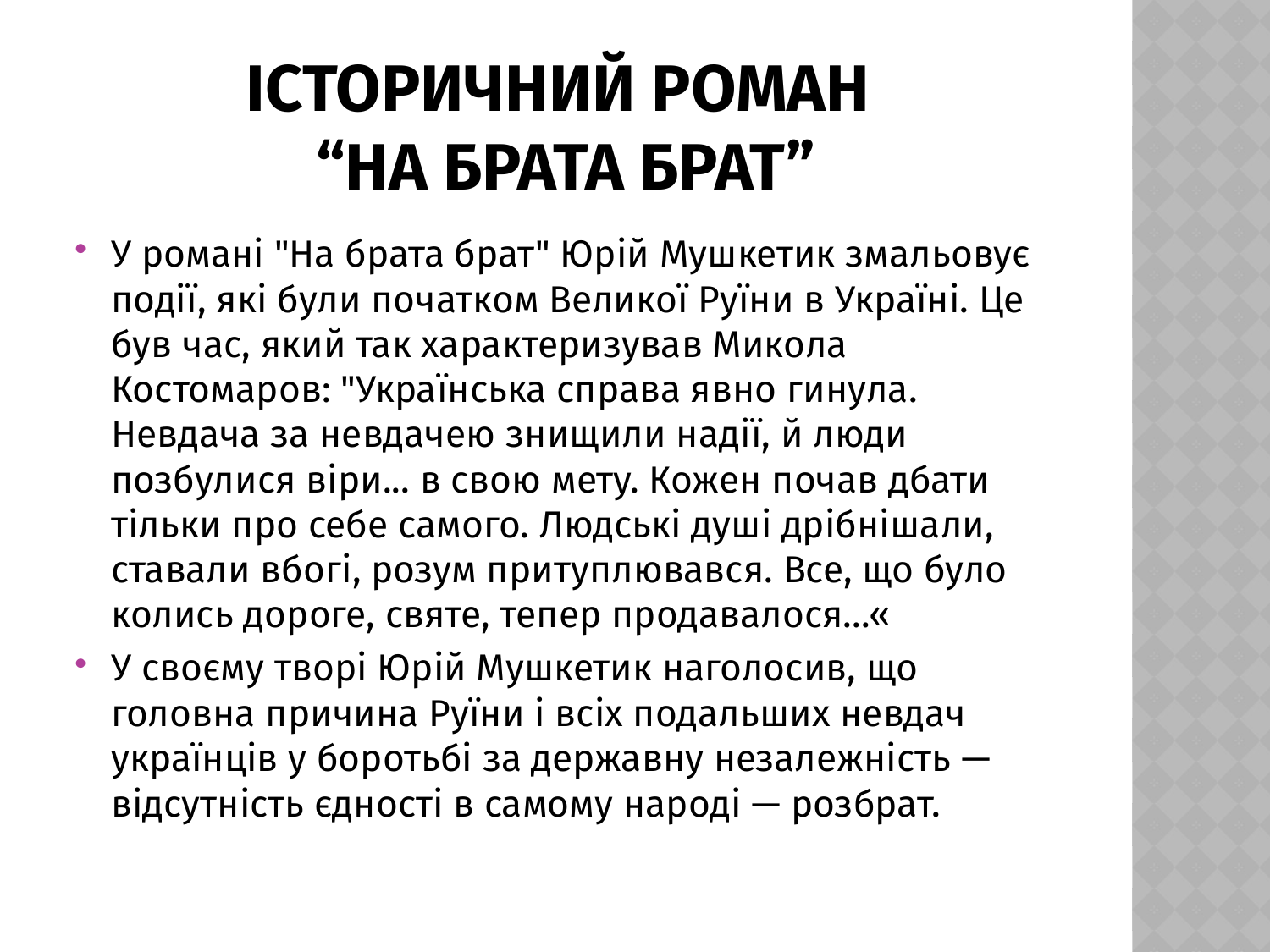

# Історичний роман “На брата брат”
У романі "На брата брат" Юрій Мушкетик змальовує події, які були початком Великої Руїни в Україні. Це був час, який так характеризував Микола Костомаров: "Українська справа явно гинула. Невдача за невдачею знищили надії, й люди позбулися віри... в свою мету. Кожен почав дбати тільки про себе самого. Людські душі дрібнішали, ставали вбогі, розум притуплювався. Все, що було колись дороге, святе, тепер продавалося...«
У своєму творі Юрій Мушкетик наголосив, що головна причина Руїни і всіх подальших невдач українців у боротьбі за державну незалежність — відсутність єдності в самому народі — розбрат.